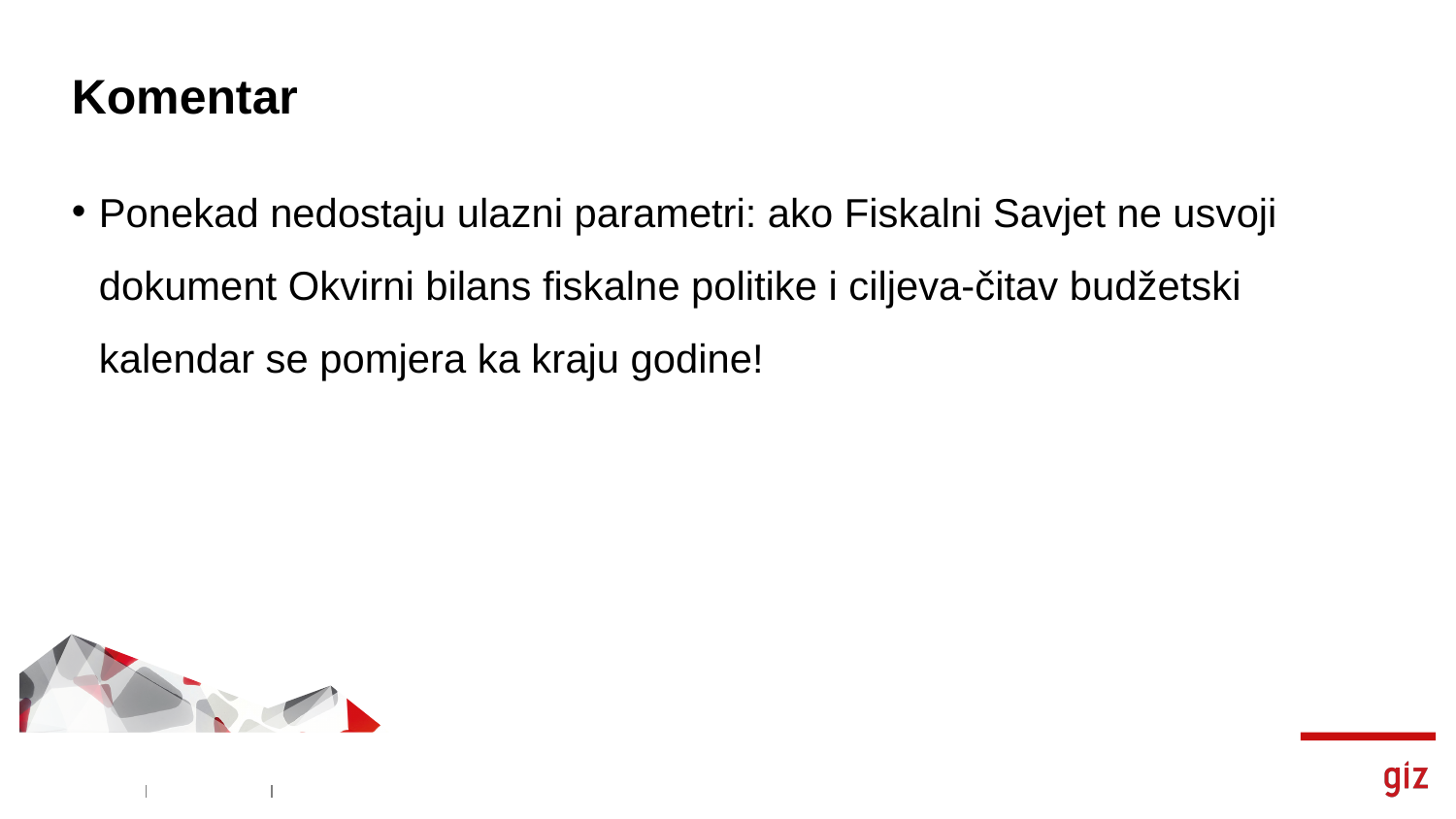

# Komentar
Ponekad nedostaju ulazni parametri: ako Fiskalni Savjet ne usvoji dokument Okvirni bilans fiskalne politike i ciljeva-čitav budžetski kalendar se pomjera ka kraju godine!